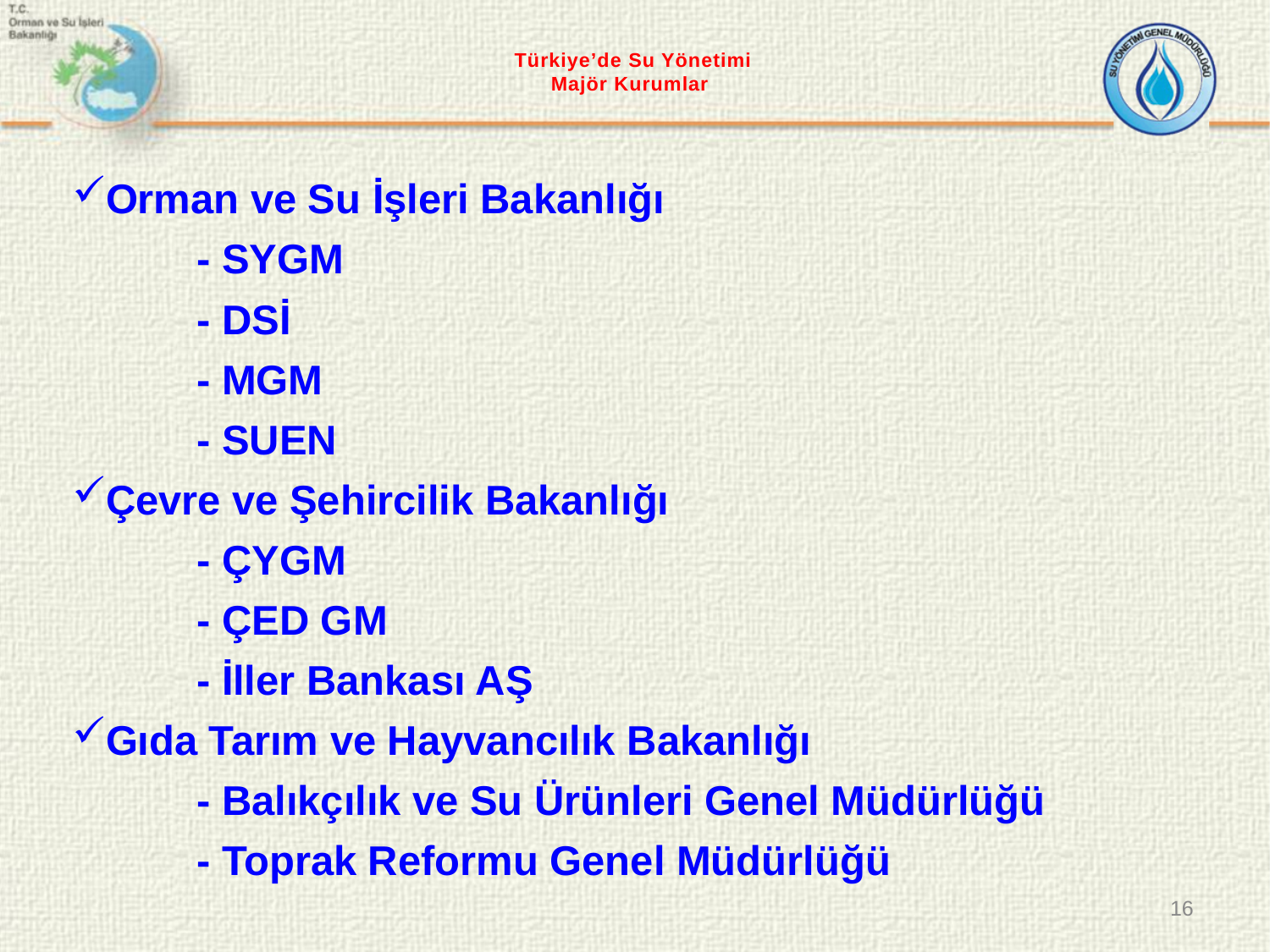

# Türkiye’de Su Yönetimi Majör Kurumlar
Orman ve Su İşleri Bakanlığı
	- SYGM
	- DSİ
	- MGM
	- SUEN
Çevre ve Şehircilik Bakanlığı
	- ÇYGM
	- ÇED GM
	- İller Bankası AŞ
Gıda Tarım ve Hayvancılık Bakanlığı
	- Balıkçılık ve Su Ürünleri Genel Müdürlüğü
	- Toprak Reformu Genel Müdürlüğü

16